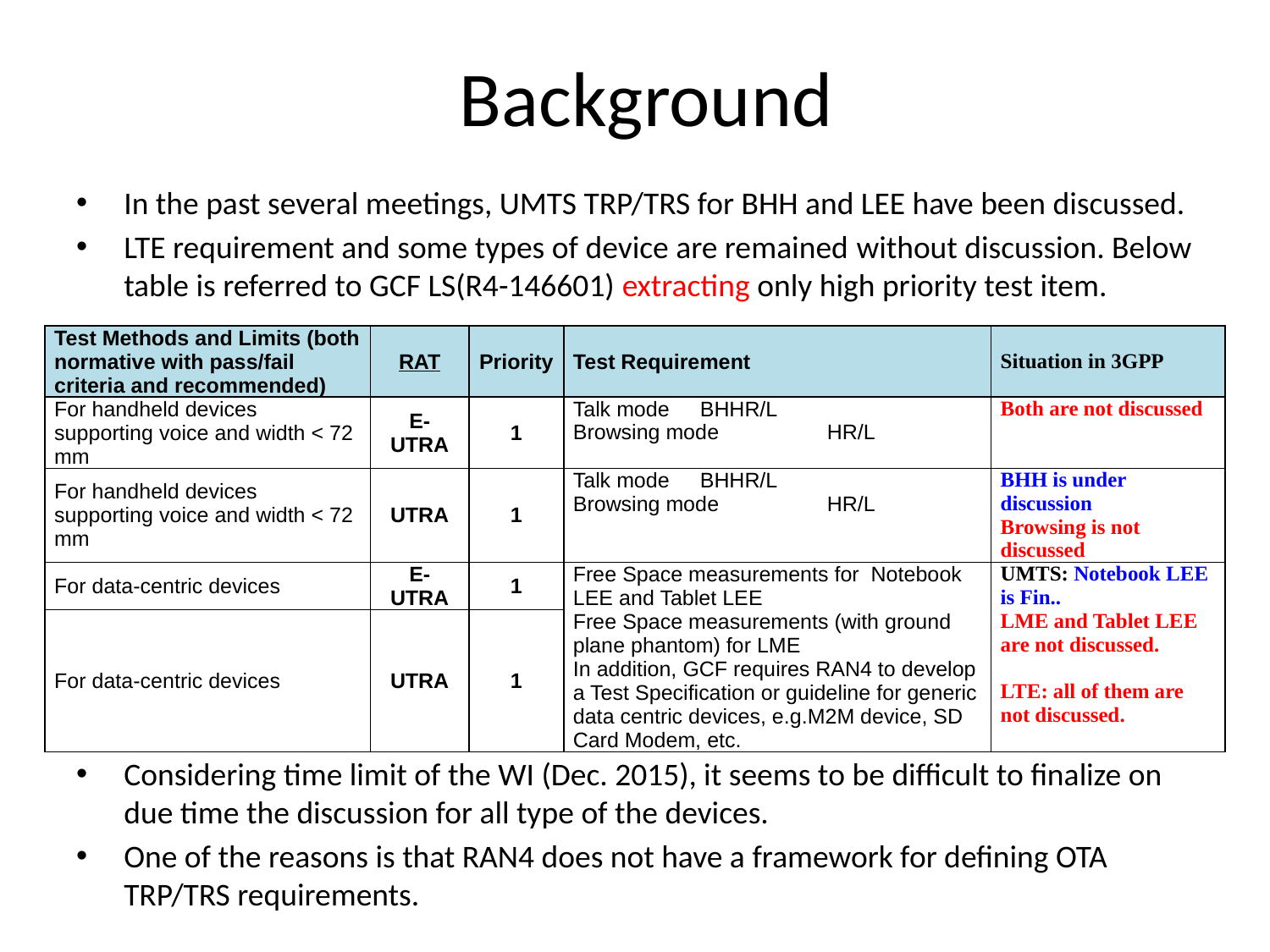

# Background
In the past several meetings, UMTS TRP/TRS for BHH and LEE have been discussed.
LTE requirement and some types of device are remained without discussion. Below table is referred to GCF LS(R4-146601) extracting only high priority test item.

Considering time limit of the WI (Dec. 2015), it seems to be difficult to finalize on due time the discussion for all type of the devices.
One of the reasons is that RAN4 does not have a framework for defining OTA TRP/TRS requirements.

| Test Methods and Limits (both normative with pass/fail criteria and recommended) | RAT | Priority | Test Requirement | Situation in 3GPP |
| --- | --- | --- | --- | --- |
| For handheld devices supporting voice and width < 72 mm | E-UTRA | 1 | Talk mode BHHR/L Browsing mode HR/L | Both are not discussed |
| For handheld devices supporting voice and width < 72 mm | UTRA | 1 | Talk mode BHHR/L Browsing mode HR/L | BHH is under discussion Browsing is not discussed |
| For data-centric devices | E-UTRA | 1 | Free Space measurements for Notebook LEE and Tablet LEE Free Space measurements (with ground plane phantom) for LME In addition, GCF requires RAN4 to develop a Test Specification or guideline for generic data centric devices, e.g.M2M device, SD Card Modem, etc. | UMTS: Notebook LEE is Fin.. LME and Tablet LEE are not discussed. LTE: all of them are not discussed. |
| For data-centric devices | UTRA | 1 |  |  |